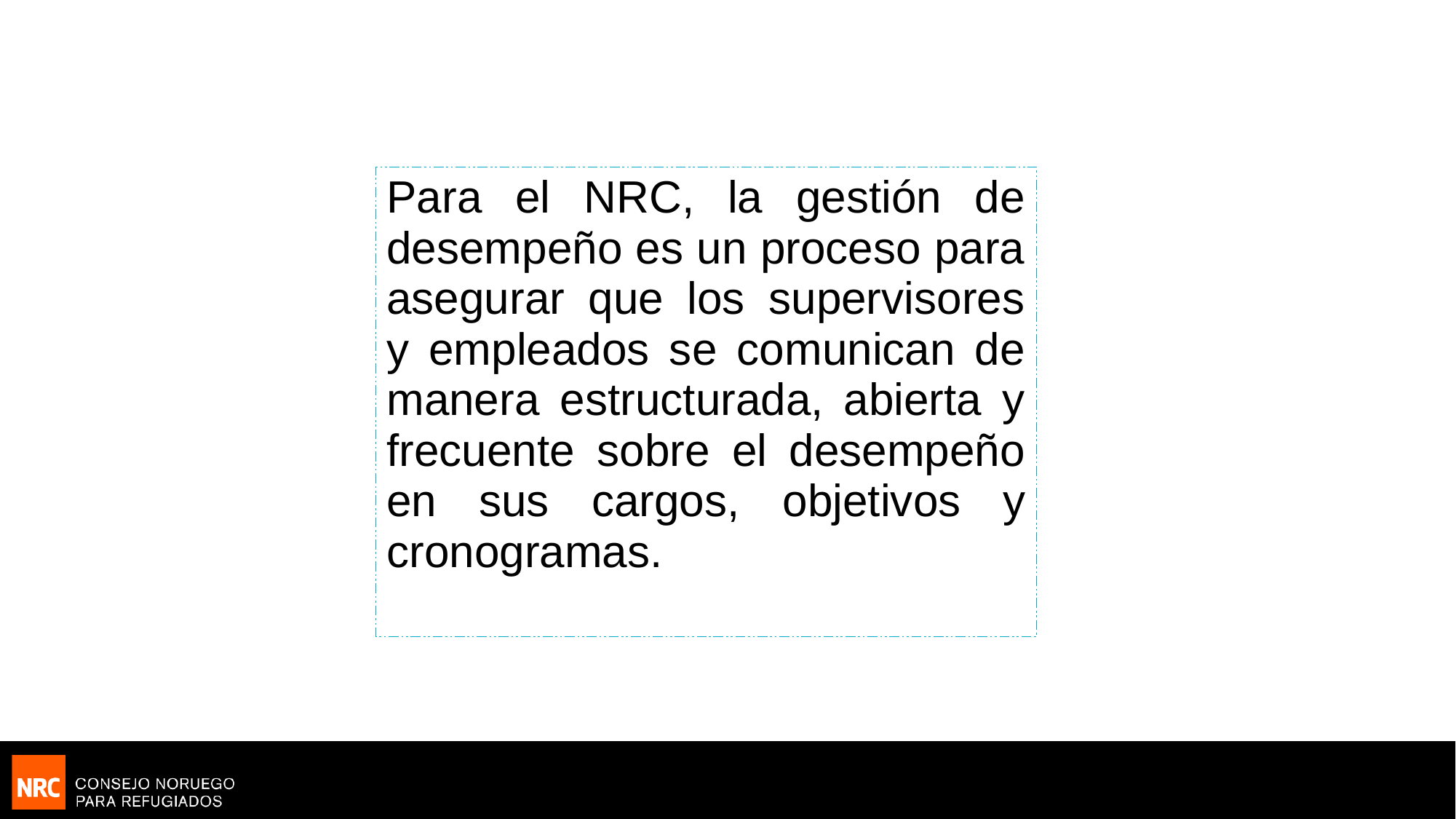

# ¿Qué es?
Para el NRC, la gestión de desempeño es un proceso para asegurar que los supervisores y empleados se comunican de manera estructurada, abierta y frecuente sobre el desempeño en sus cargos, objetivos y cronogramas.